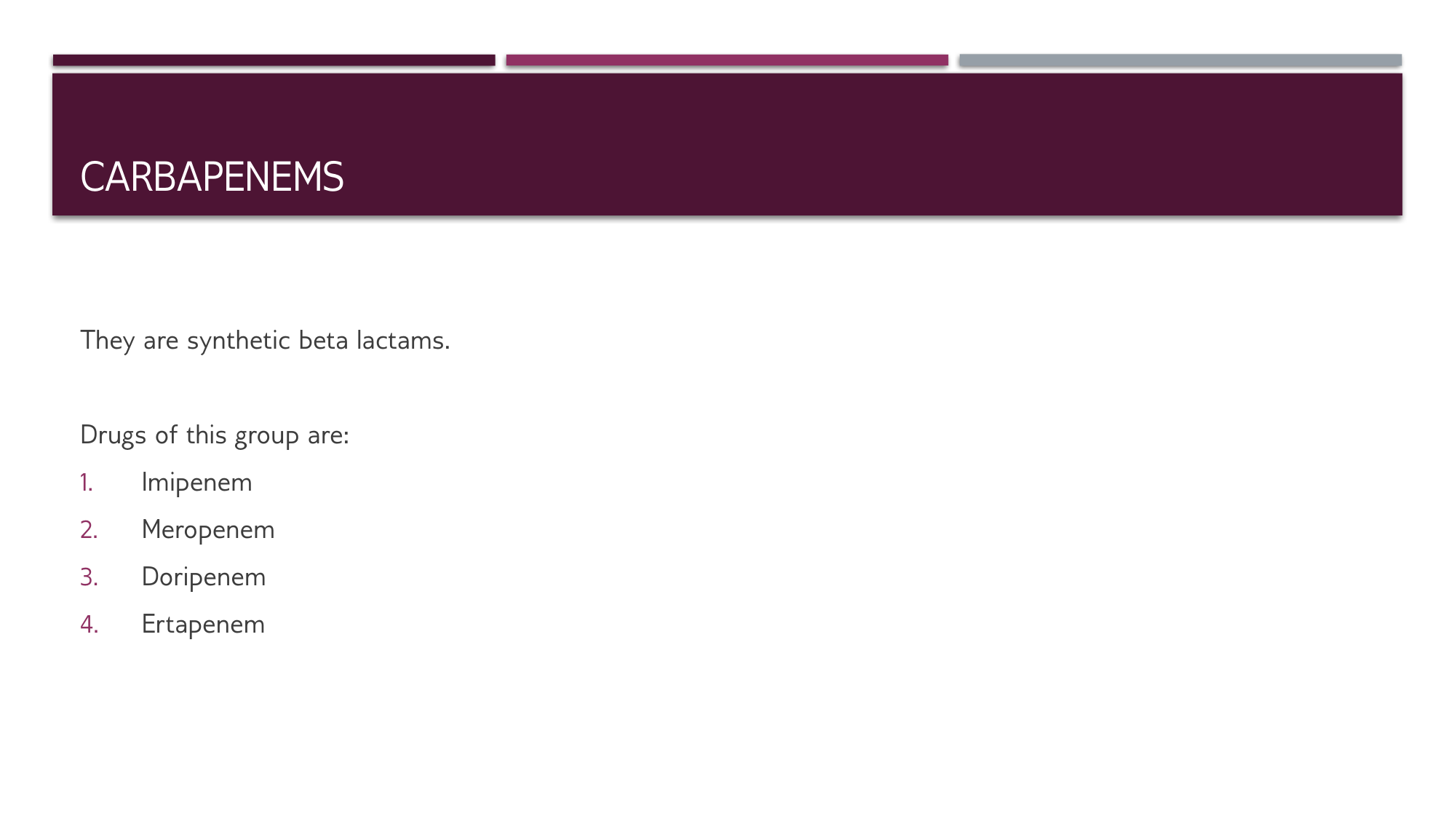

# Carbapenems
They are synthetic beta lactams.

Drugs of this group are:
Imipenem
Meropenem
Doripenem
Ertapenem